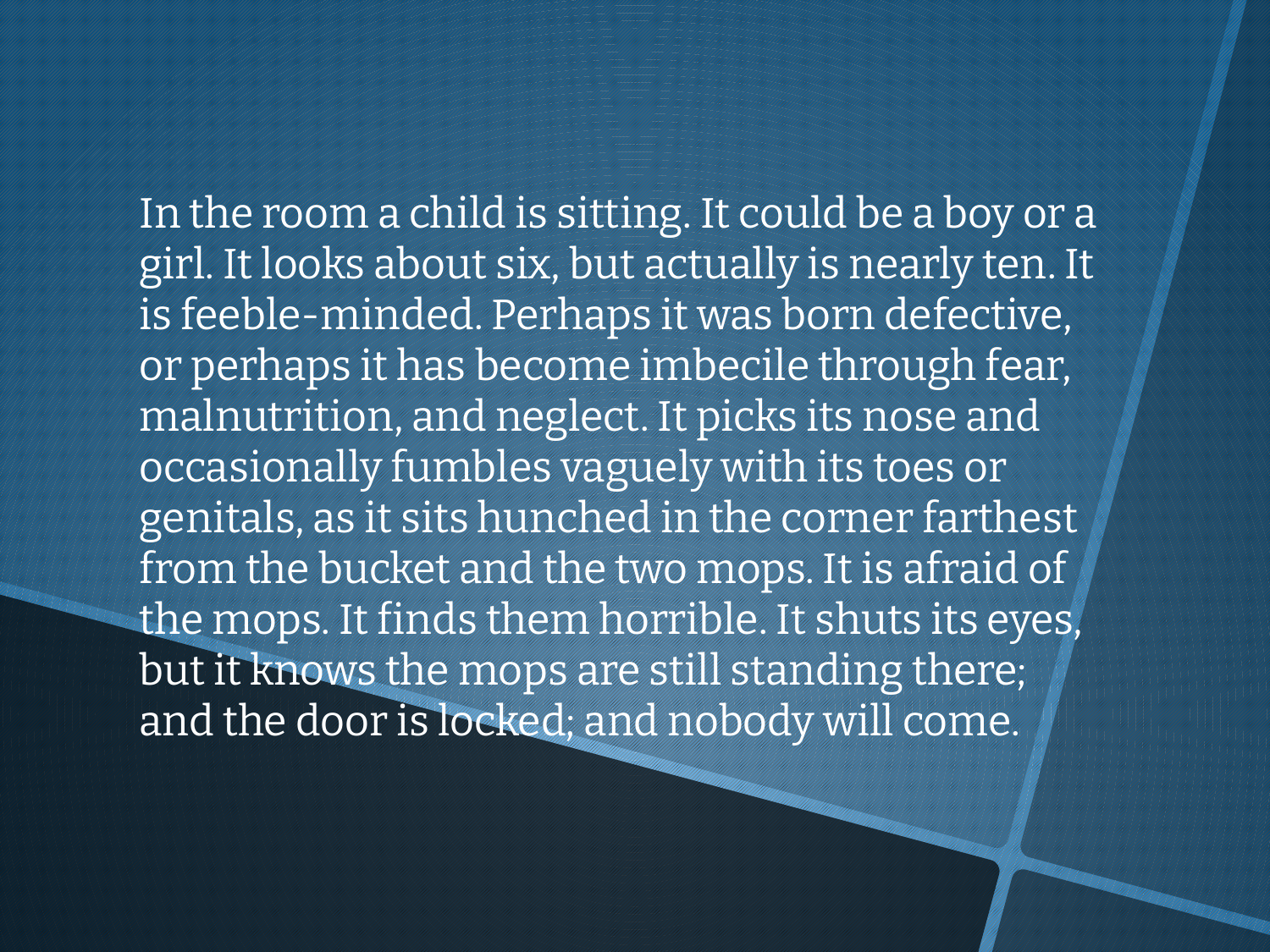

In the room a child is sitting. It could be a boy or a girl. It looks about six, but actually is nearly ten. It is feeble-minded. Perhaps it was born defective, or perhaps it has become imbecile through fear, malnutrition, and neglect. It picks its nose and occasionally fumbles vaguely with its toes or genitals, as it sits hunched in the corner farthest from the bucket and the two mops. It is afraid of the mops. It finds them horrible. It shuts its eyes, but it knows the mops are still standing there; and the door is locked; and nobody will come.